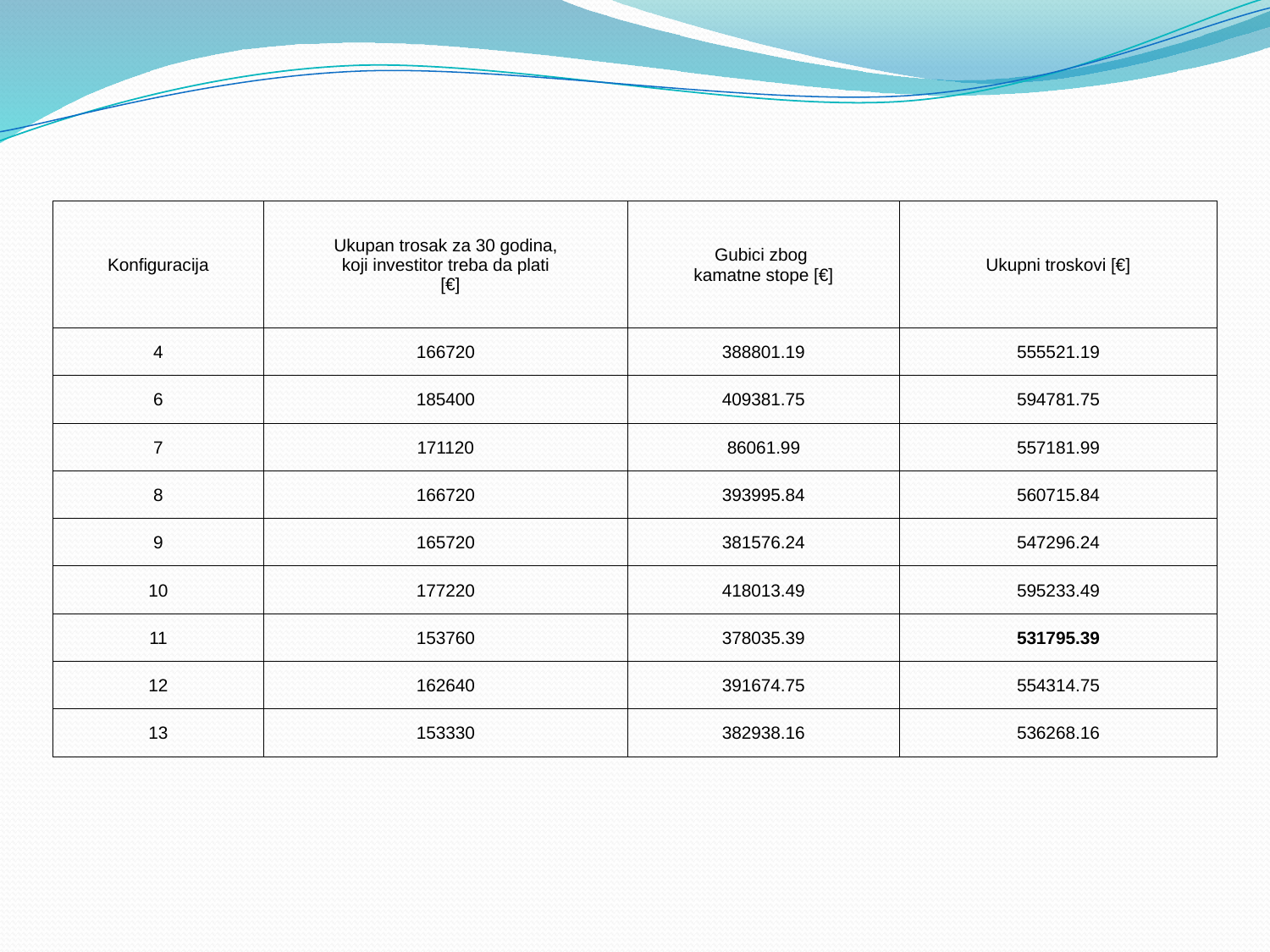

| Konfiguracija | Ukupan trosak za 30 godina, koji investitor treba da plati [€] | Gubici zbog kamatne stope [€] | Ukupni troskovi [€] |
| --- | --- | --- | --- |
| 4 | 166720 | 388801.19 | 555521.19 |
| 6 | 185400 | 409381.75 | 594781.75 |
| 7 | 171120 | 86061.99 | 557181.99 |
| 8 | 166720 | 393995.84 | 560715.84 |
| 9 | 165720 | 381576.24 | 547296.24 |
| 10 | 177220 | 418013.49 | 595233.49 |
| 11 | 153760 | 378035.39 | 531795.39 |
| 12 | 162640 | 391674.75 | 554314.75 |
| 13 | 153330 | 382938.16 | 536268.16 |